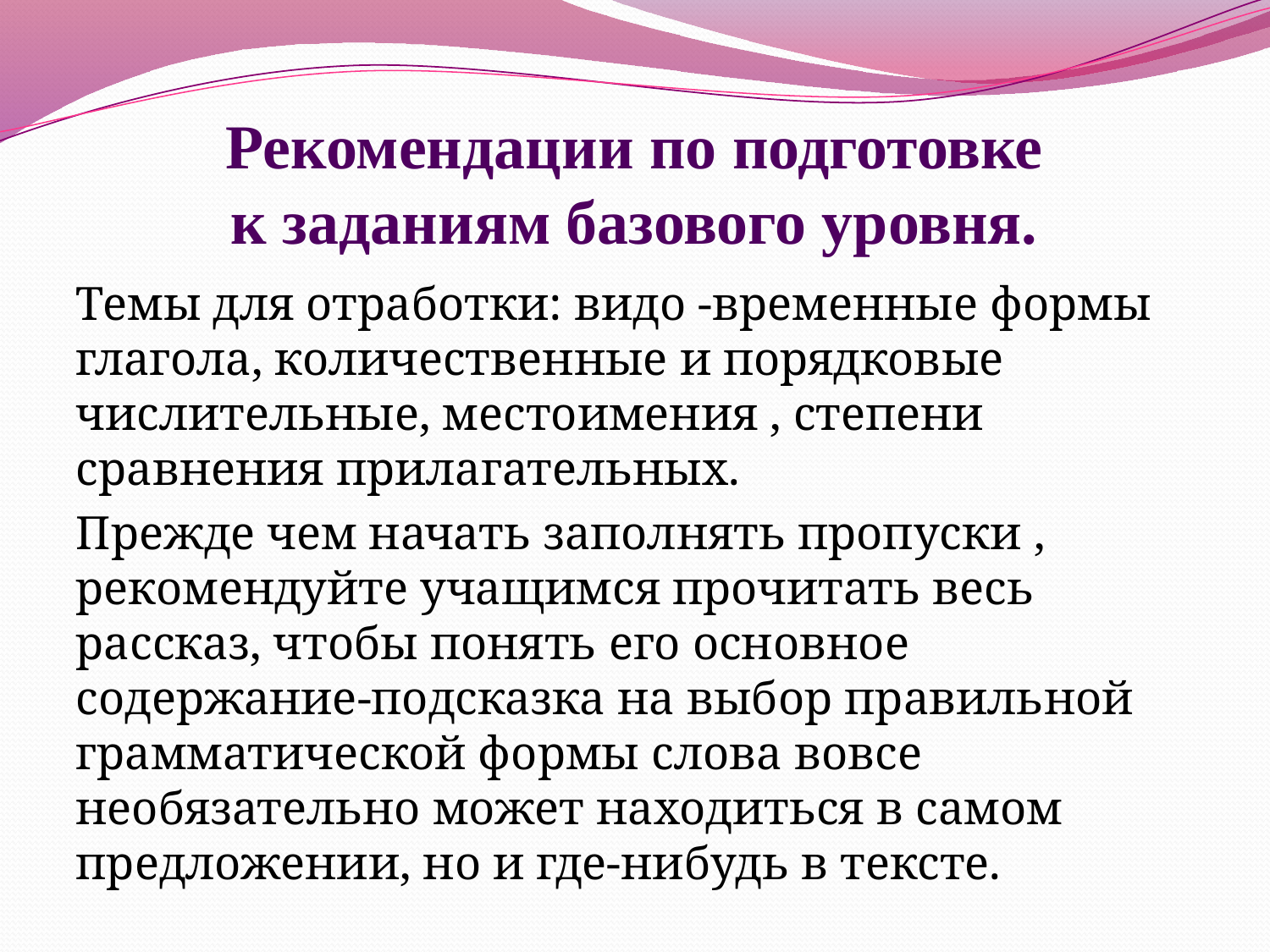

# Рекомендации по подготовке к заданиям базового уровня.
Темы для отработки: видо -временные формы глагола, количественные и порядковые числительные, местоимения , степени сравнения прилагательных.
Прежде чем начать заполнять пропуски , рекомендуйте учащимся прочитать весь рассказ, чтобы понять его основное содержание-подсказка на выбор правильной грамматической формы слова вовсе необязательно может находиться в самом предложении, но и где-нибудь в тексте.